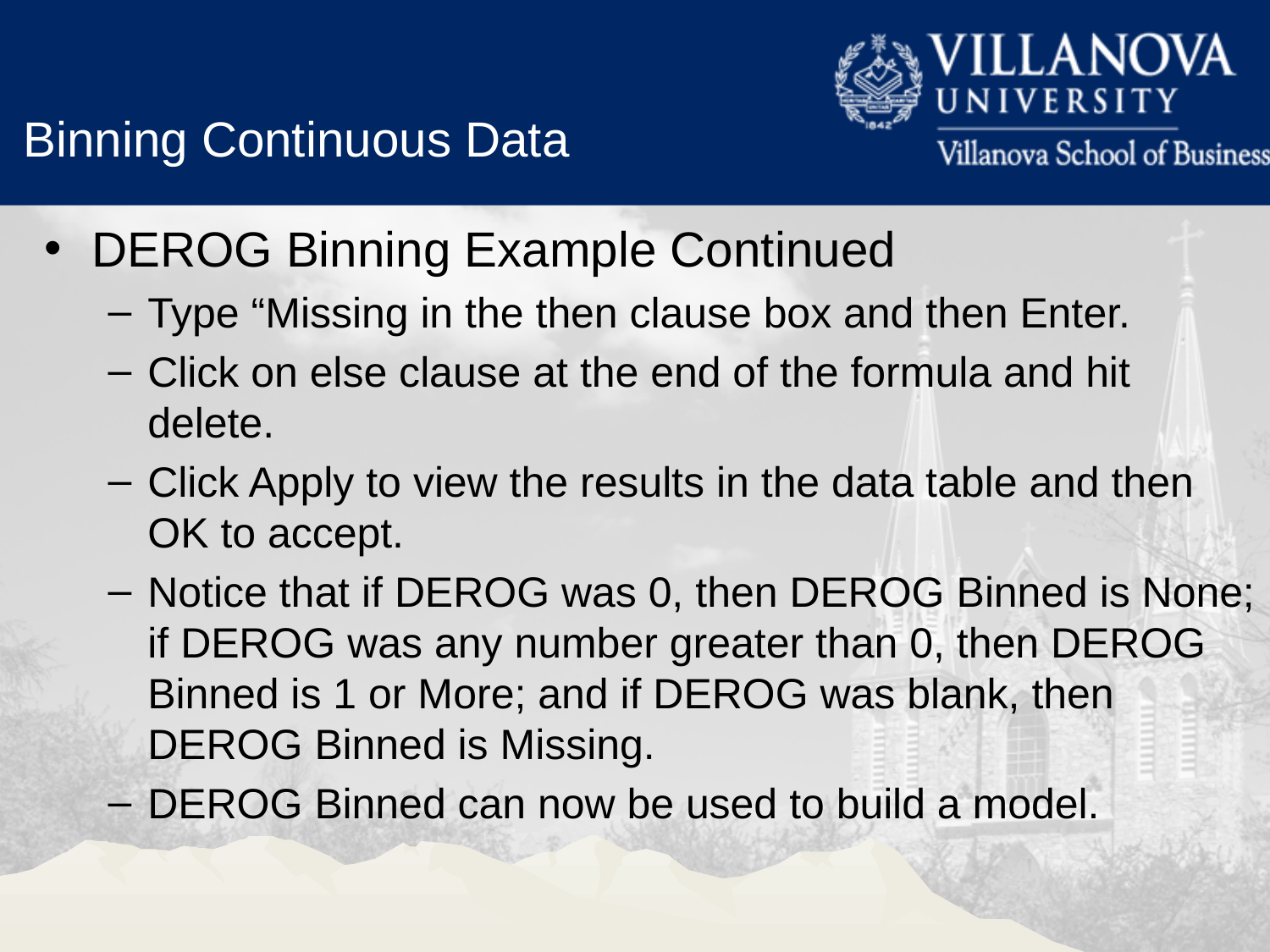

Binning Continuous Data
DEROG Binning Example Continued
Type “Missing in the then clause box and then Enter.
Click on else clause at the end of the formula and hit delete.
Click Apply to view the results in the data table and then OK to accept.
Notice that if DEROG was 0, then DEROG Binned is None; if DEROG was any number greater than 0, then DEROG Binned is 1 or More; and if DEROG was blank, then DEROG Binned is Missing.
DEROG Binned can now be used to build a model.